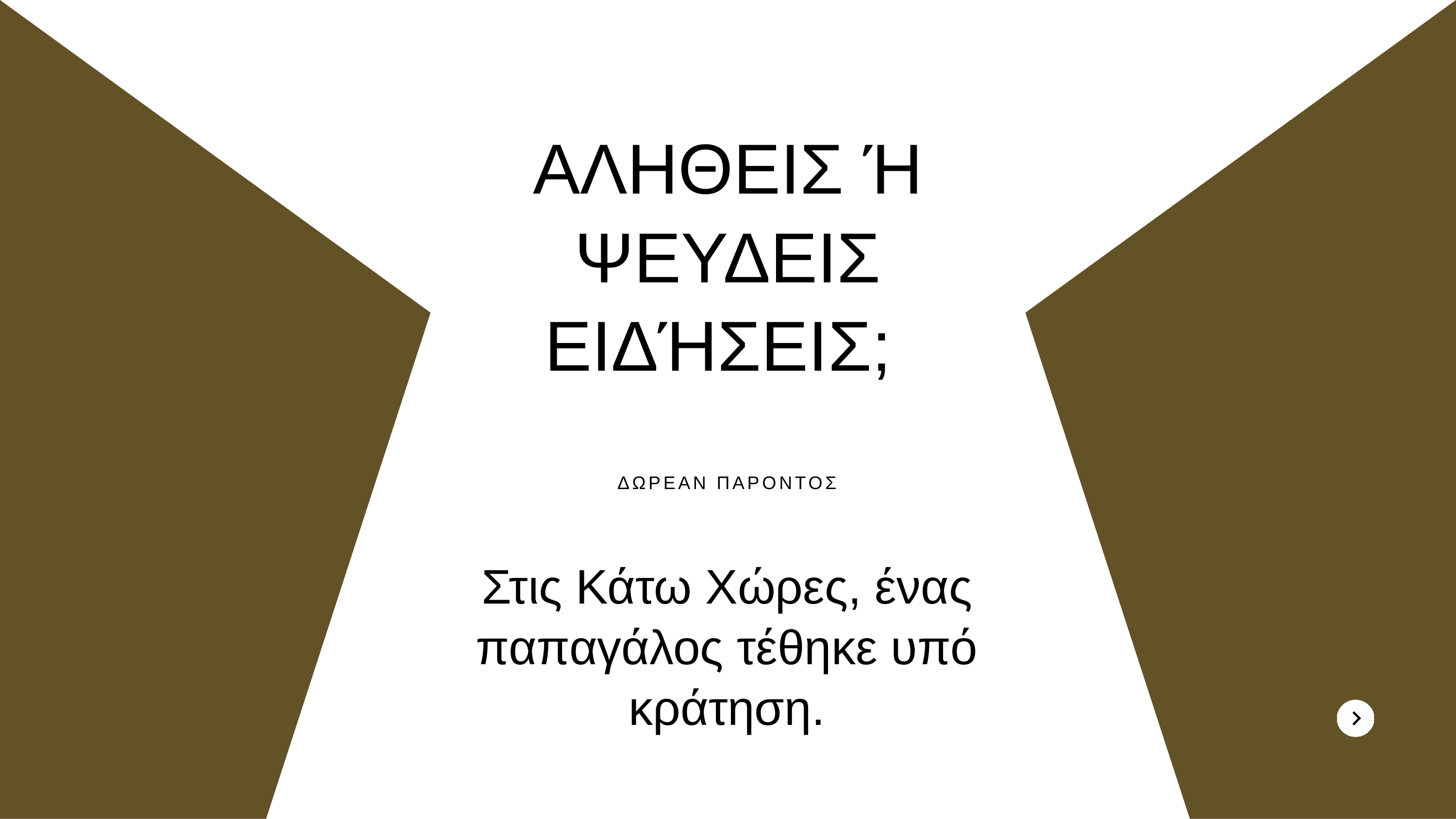

ΑΛΗΘΕΙΣ Ή ΨΕΥΔΕΙΣ ΕΙΔΉΣΕΙΣ;
ΔΩΡΕΑΝ ΠΑΡΟΝΤΟΣ

Στις Κάτω Χώρες, ένας παπαγάλος τέθηκε υπό κράτηση.